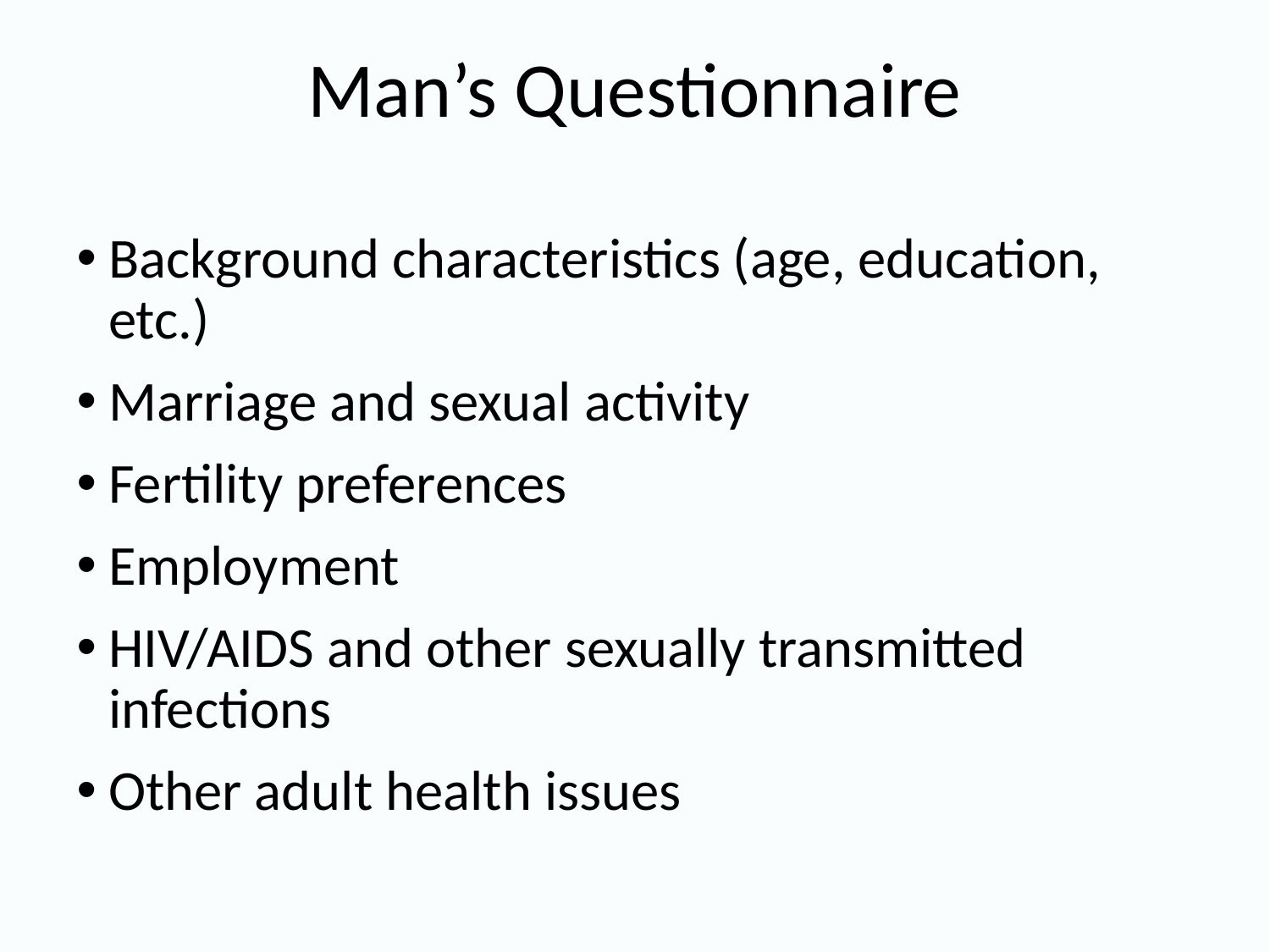

# Man’s Questionnaire
Background characteristics (age, education, etc.)
Marriage and sexual activity
Fertility preferences
Employment
HIV/AIDS and other sexually transmitted infections
Other adult health issues